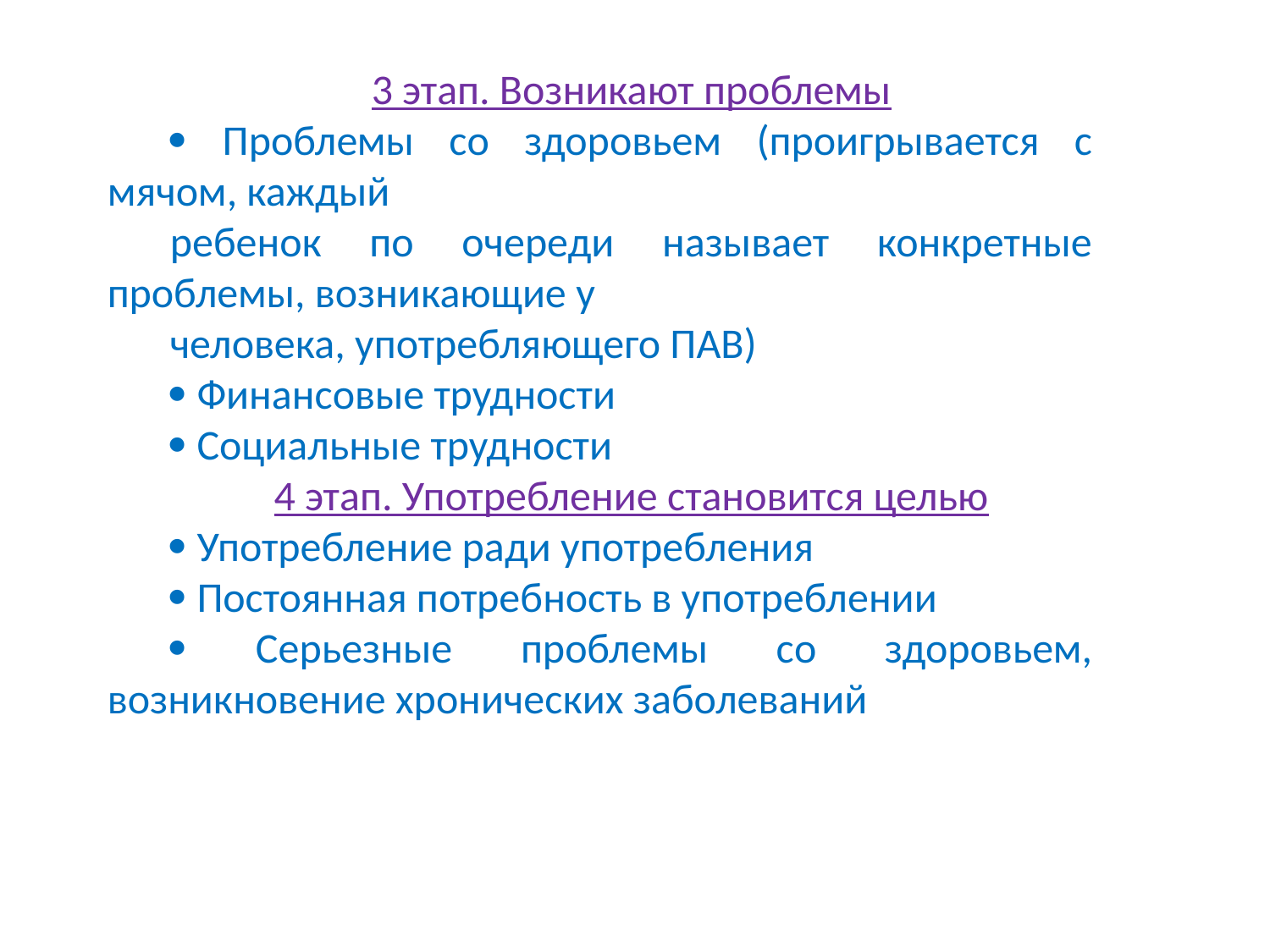

3 этап. Возникают проблемы
• Проблемы со здоровьем (проигрывается с мячом, каждый
ребенок по очереди называет конкретные проблемы, возникающие у
человека, употребляющего ПАВ)
• Финансовые трудности
• Социальные трудности
4 этап. Употребление становится целью
• Употребление ради употребления
• Постоянная потребность в употреблении
• Серьезные проблемы со здоровьем, возникновение хронических заболеваний